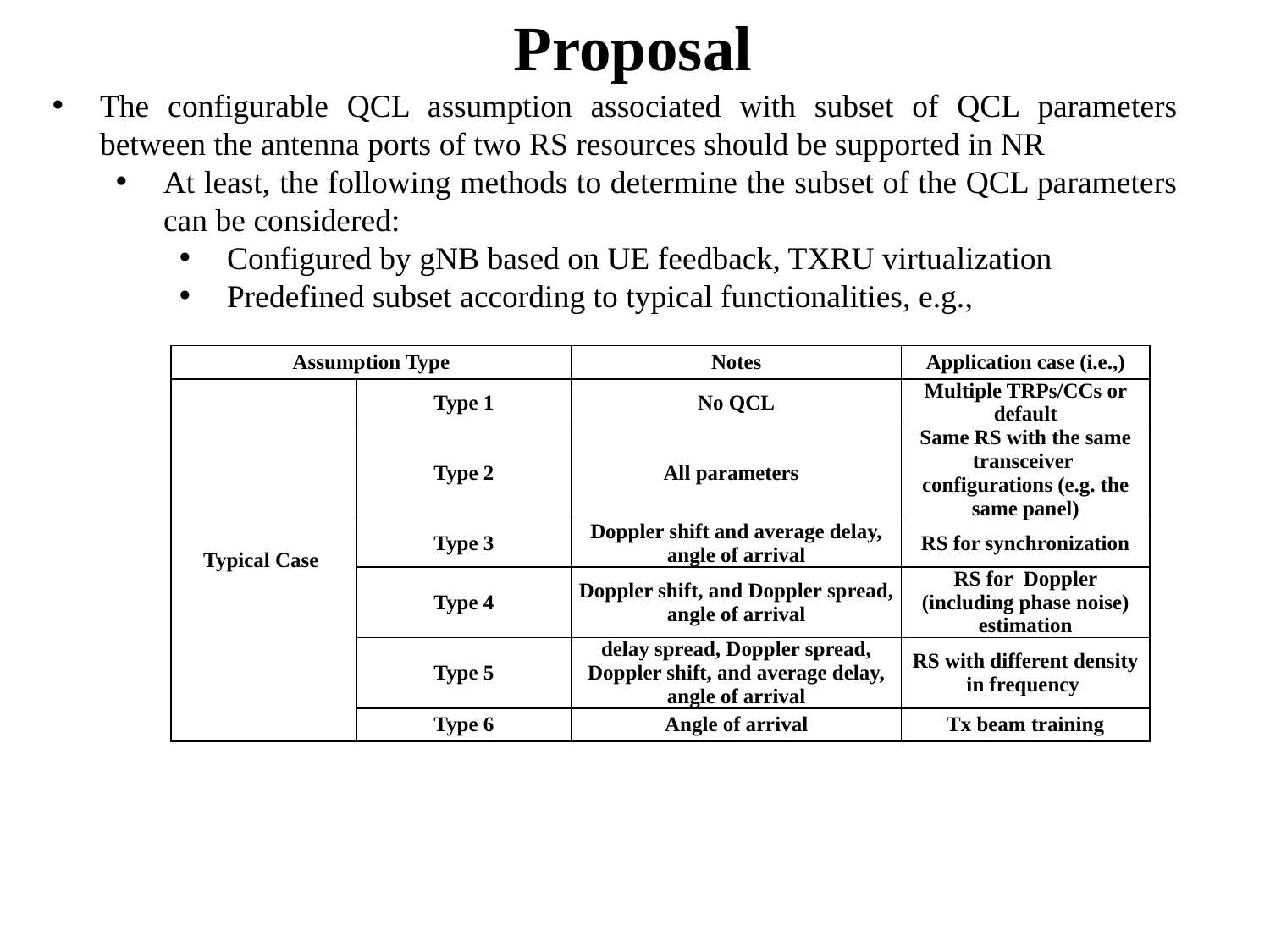

# Proposal
The configurable QCL assumption associated with subset of QCL parameters between the antenna ports of two RS resources should be supported in NR
At least, the following methods to determine the subset of the QCL parameters can be considered:
Configured by gNB based on UE feedback, TXRU virtualization
Predefined subset according to typical functionalities, e.g.,
| Assumption Type |  | Notes | Application case (i.e.,) |
| --- | --- | --- | --- |
| Typical Case | Type 1 | No QCL | Multiple TRPs/CCs or default |
|  | Type 2 | All parameters | Same RS with the same transceiver configurations (e.g. the same panel) |
|  | Type 3 | Doppler shift and average delay, angle of arrival | RS for synchronization |
|  | Type 4 | Doppler shift, and Doppler spread, angle of arrival | RS for Doppler (including phase noise) estimation |
|  | Type 5 | delay spread, Doppler spread, Doppler shift, and average delay, angle of arrival | RS with different density in frequency |
|  | Type 6 | Angle of arrival | Tx beam training |